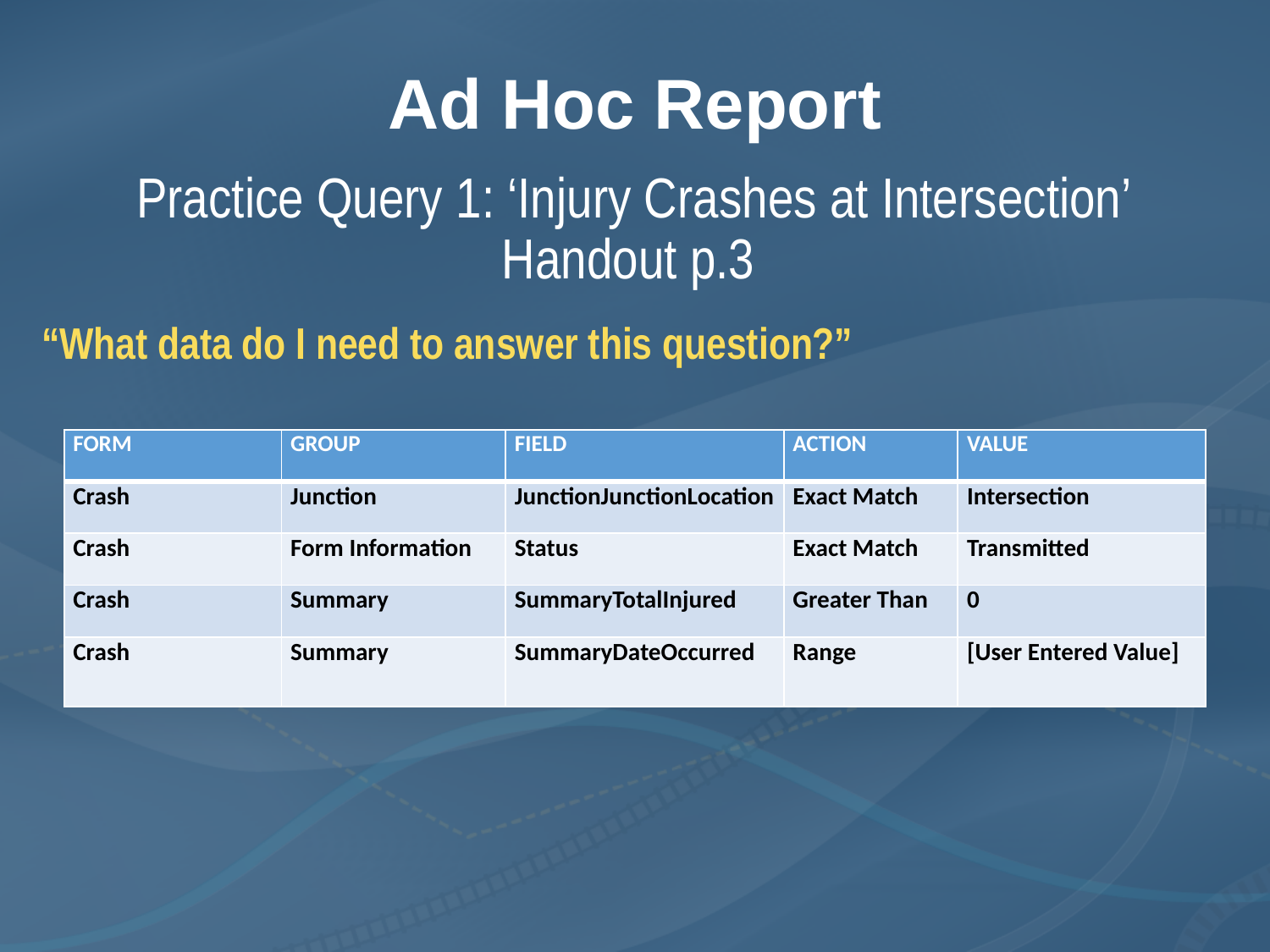

# Ad Hoc Report

Practice Query 1: ‘Injury Crashes at Intersection’
Handout p.3
“What data do I need to answer this question?”
| FORM | GROUP | FIELD | ACTION | VALUE |
| --- | --- | --- | --- | --- |
| Crash | Junction | JunctionJunctionLocation | Exact Match | Intersection |
| Crash | Form Information | Status | Exact Match | Transmitted |
| Crash | Summary | SummaryTotalInjured | Greater Than | 0 |
| Crash | Summary | SummaryDateOccurred | Range | [User Entered Value] |